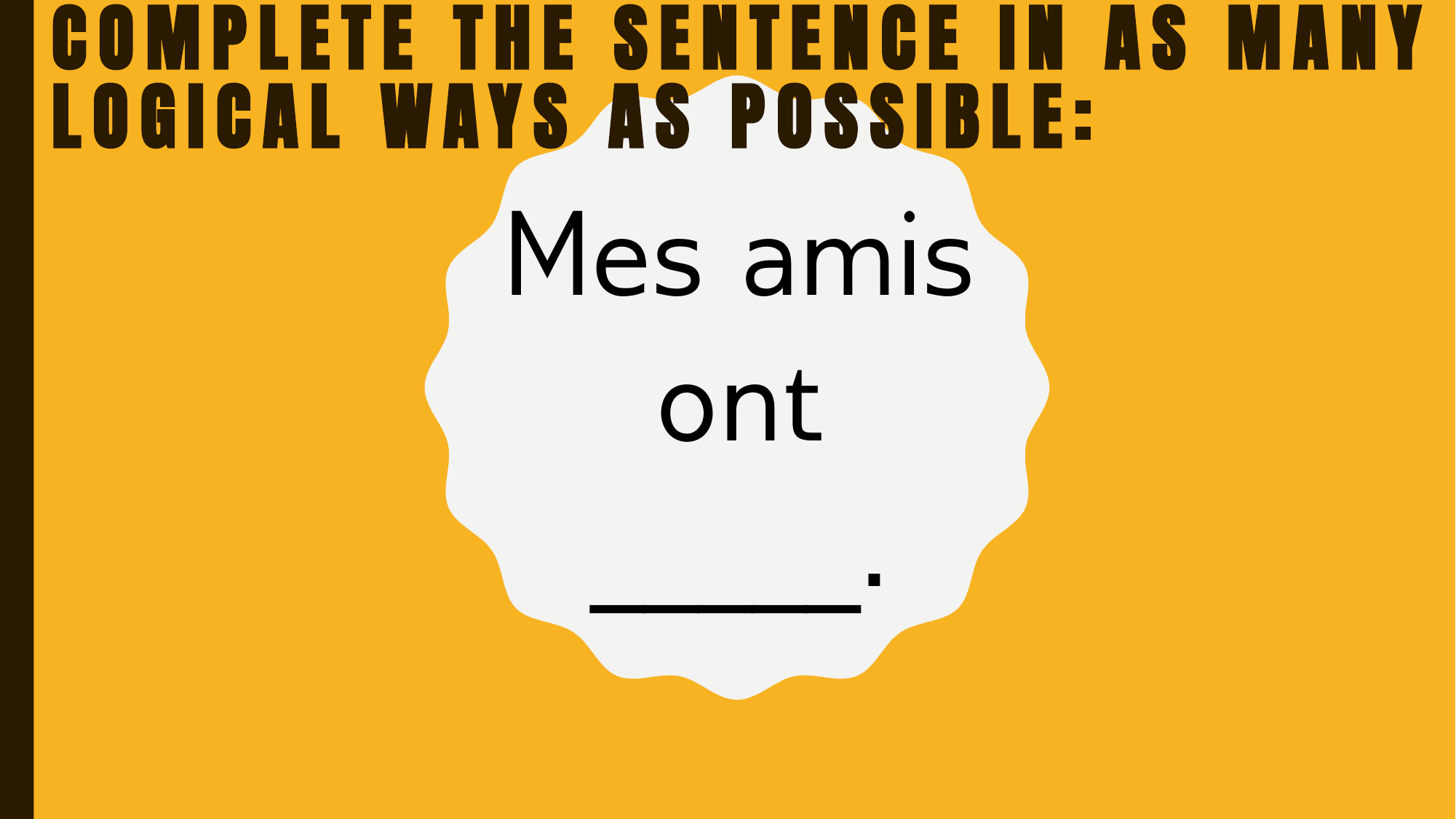

# Complete the sentence in as many logical ways as possible:
Mes amis ont
_____.